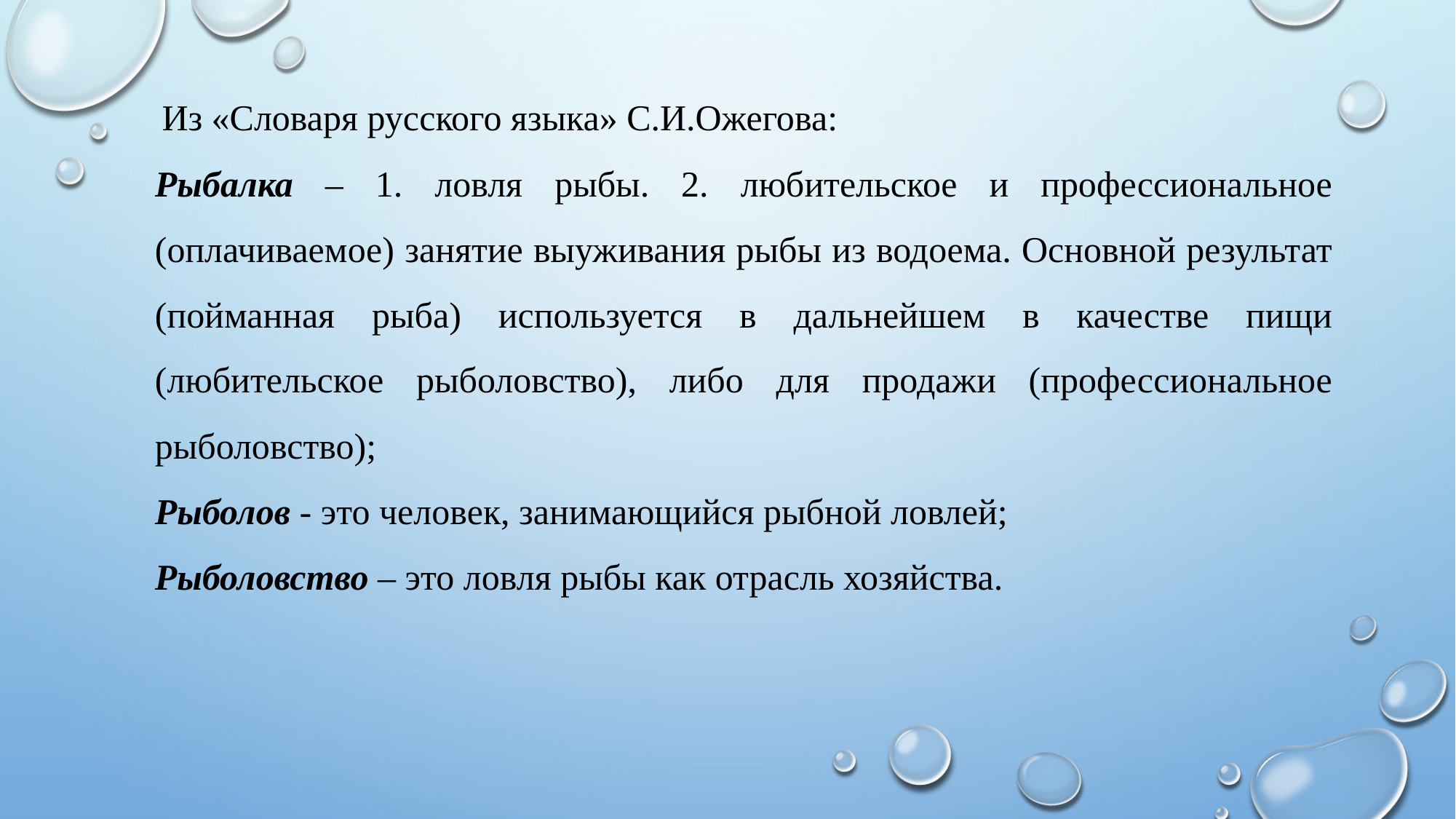

Из «Словаря русского языка» С.И.Ожегова:
Рыбалка – 1. ловля рыбы. 2. любительское и профессиональное (оплачиваемое) занятие выуживания рыбы из водоема. Основной результат (пойманная рыба) используется в дальнейшем в качестве пищи (любительское рыболовство), либо для продажи (профессиональное рыболовство);
Рыболов - это человек, занимающийся рыбной ловлей;
Рыболовство – это ловля рыбы как отрасль хозяйства.